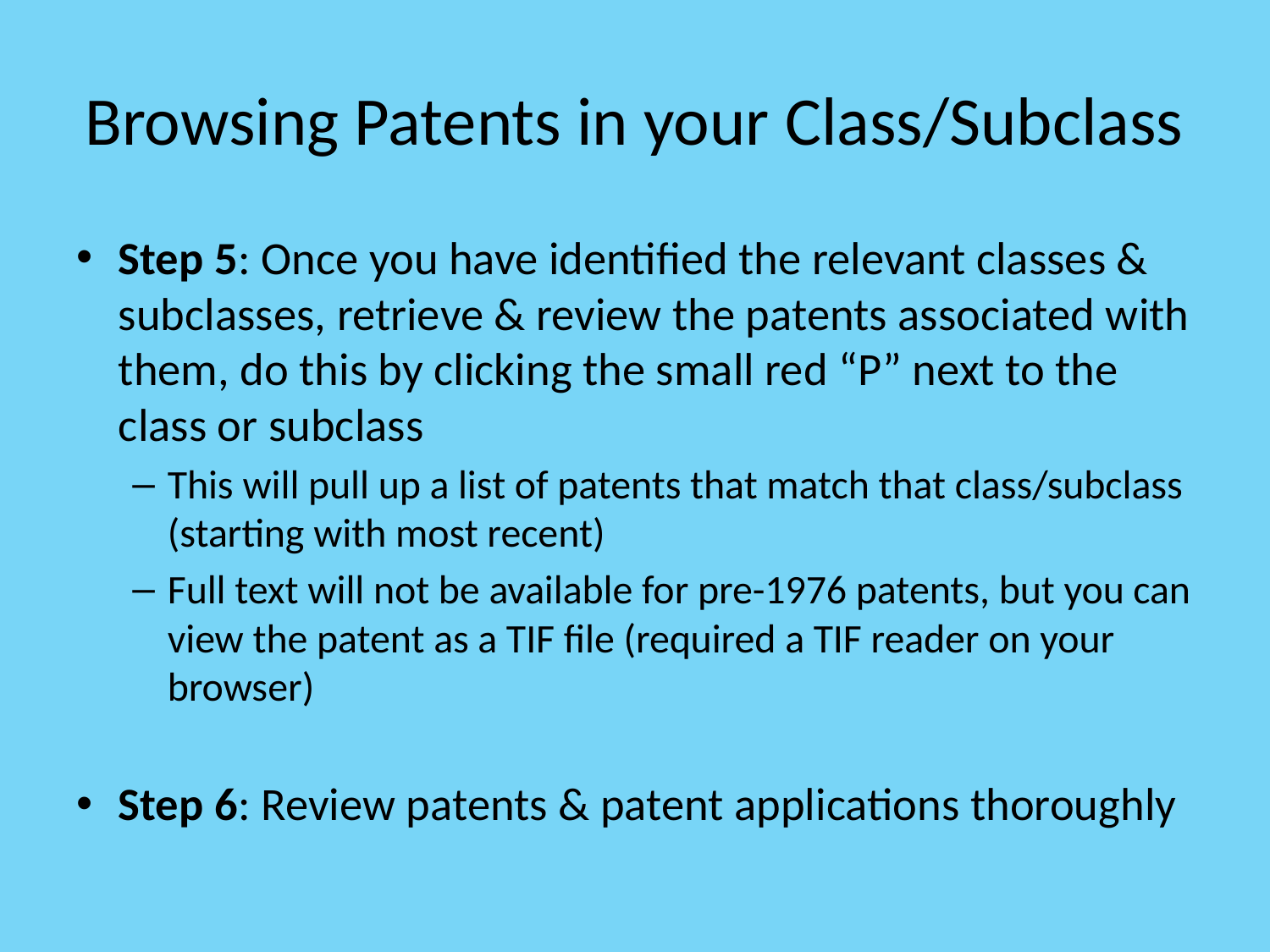

# Browsing Patents in your Class/Subclass
Step 5: Once you have identified the relevant classes & subclasses, retrieve & review the patents associated with them, do this by clicking the small red “P” next to the class or subclass
This will pull up a list of patents that match that class/subclass (starting with most recent)
Full text will not be available for pre-1976 patents, but you can view the patent as a TIF file (required a TIF reader on your browser)

Step 6: Review patents & patent applications thoroughly